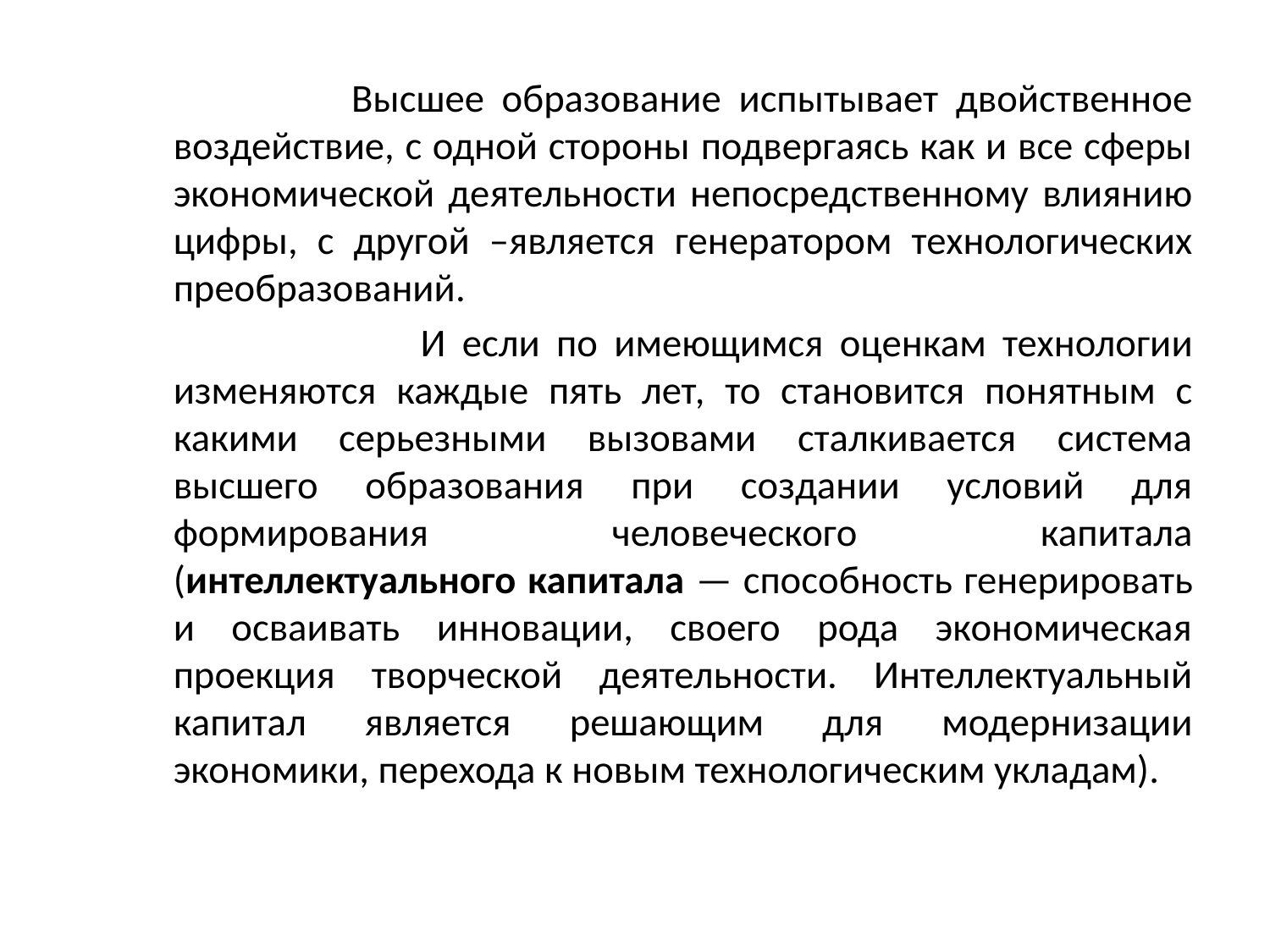

Высшее образование испытывает двойственное воздействие, с одной стороны подвергаясь как и все сферы экономической деятельности непосредственному влиянию цифры, с другой –является генератором технологических преобразований.
                     И если по имеющимся оценкам технологии изменяются каждые пять лет, то становится понятным с какими серьезными вызовами сталкивается система высшего образования при создании условий для формирования человеческого капитала (интеллектуального капитала — способность генерировать и осваивать инновации, своего рода экономическая проекция творческой деятельности. Интеллектуальный капитал является решающим для модернизации экономики, перехода к новым технологическим укладам).